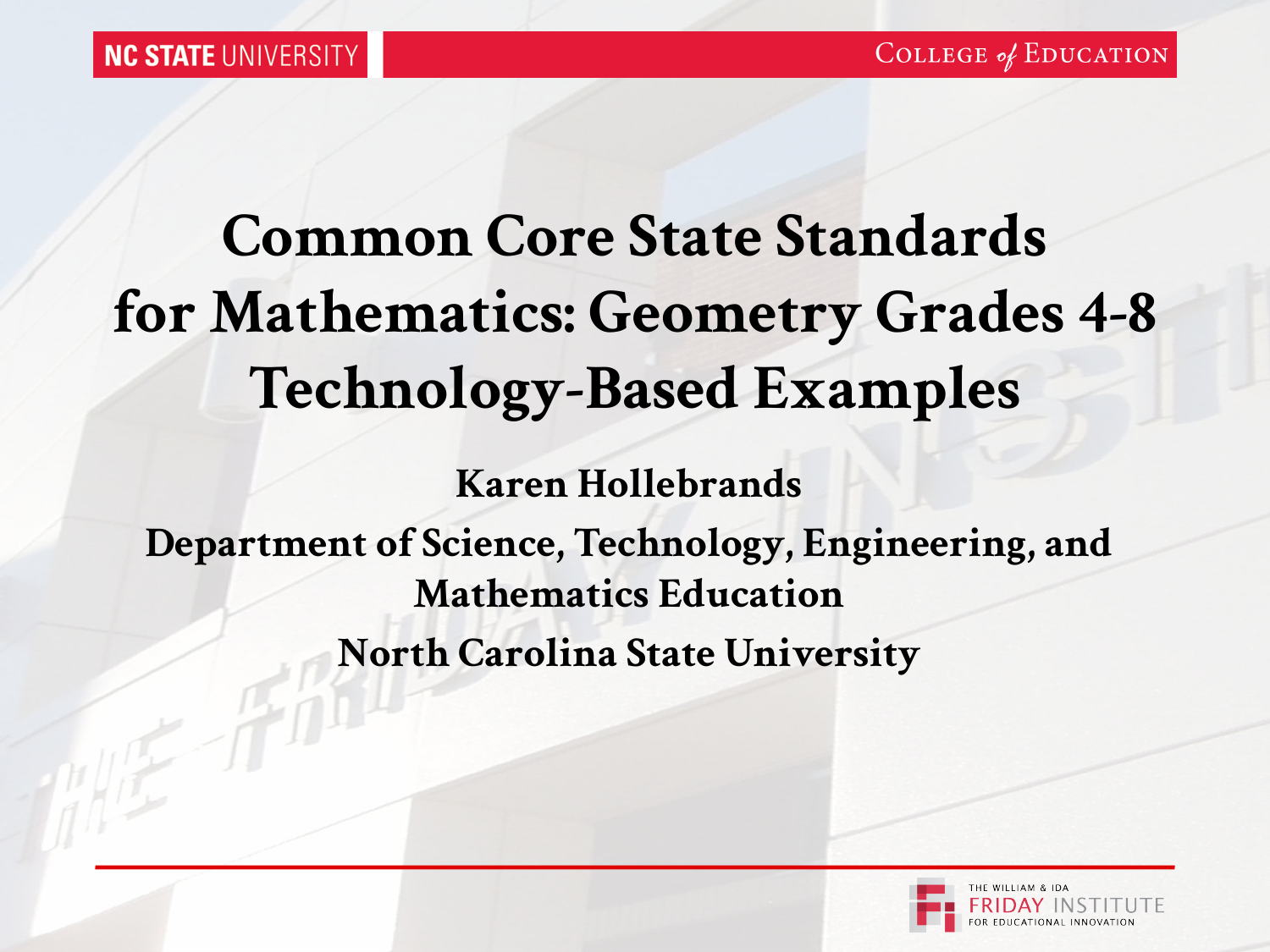

# Common Core State Standards for Mathematics: Geometry Grades 4-8 Technology-Based Examples
Karen Hollebrands
Department of Science, Technology, Engineering, and Mathematics Education
North Carolina State University